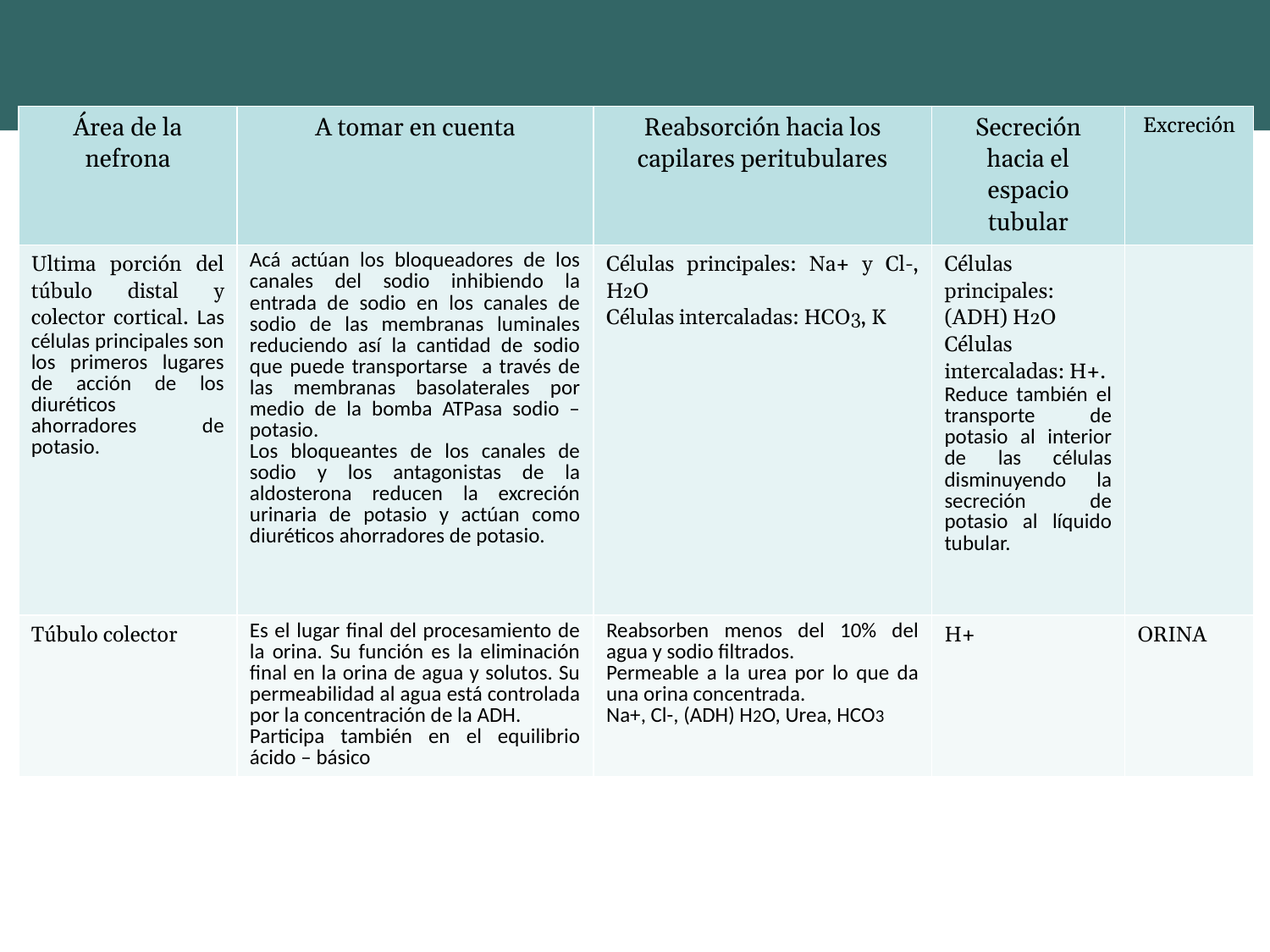

| Área de la nefrona | A tomar en cuenta | Reabsorción hacia los capilares peritubulares | Secreción hacia el espacio tubular | Excreción |
| --- | --- | --- | --- | --- |
| Ultima porción del túbulo distal y colector cortical. Las células principales son los primeros lugares de acción de los diuréticos ahorradores de potasio. | Acá actúan los bloqueadores de los canales del sodio inhibiendo la entrada de sodio en los canales de sodio de las membranas luminales reduciendo así la cantidad de sodio que puede transportarse a través de las membranas basolaterales por medio de la bomba ATPasa sodio – potasio. Los bloqueantes de los canales de sodio y los antagonistas de la aldosterona reducen la excreción urinaria de potasio y actúan como diuréticos ahorradores de potasio. | Células principales: Na+ y Cl-, H2O Células intercaladas: HCO3, K | Células principales: (ADH) H2O Células intercaladas: H+. Reduce también el transporte de potasio al interior de las células disminuyendo la secreción de potasio al líquido tubular. |  |
| Túbulo colector | Es el lugar final del procesamiento de la orina. Su función es la eliminación final en la orina de agua y solutos. Su permeabilidad al agua está controlada por la concentración de la ADH. Participa también en el equilibrio ácido – básico | Reabsorben menos del 10% del agua y sodio filtrados. Permeable a la urea por lo que da una orina concentrada. Na+, Cl-, (ADH) H2O, Urea, HCO3 | H+ | ORINA |